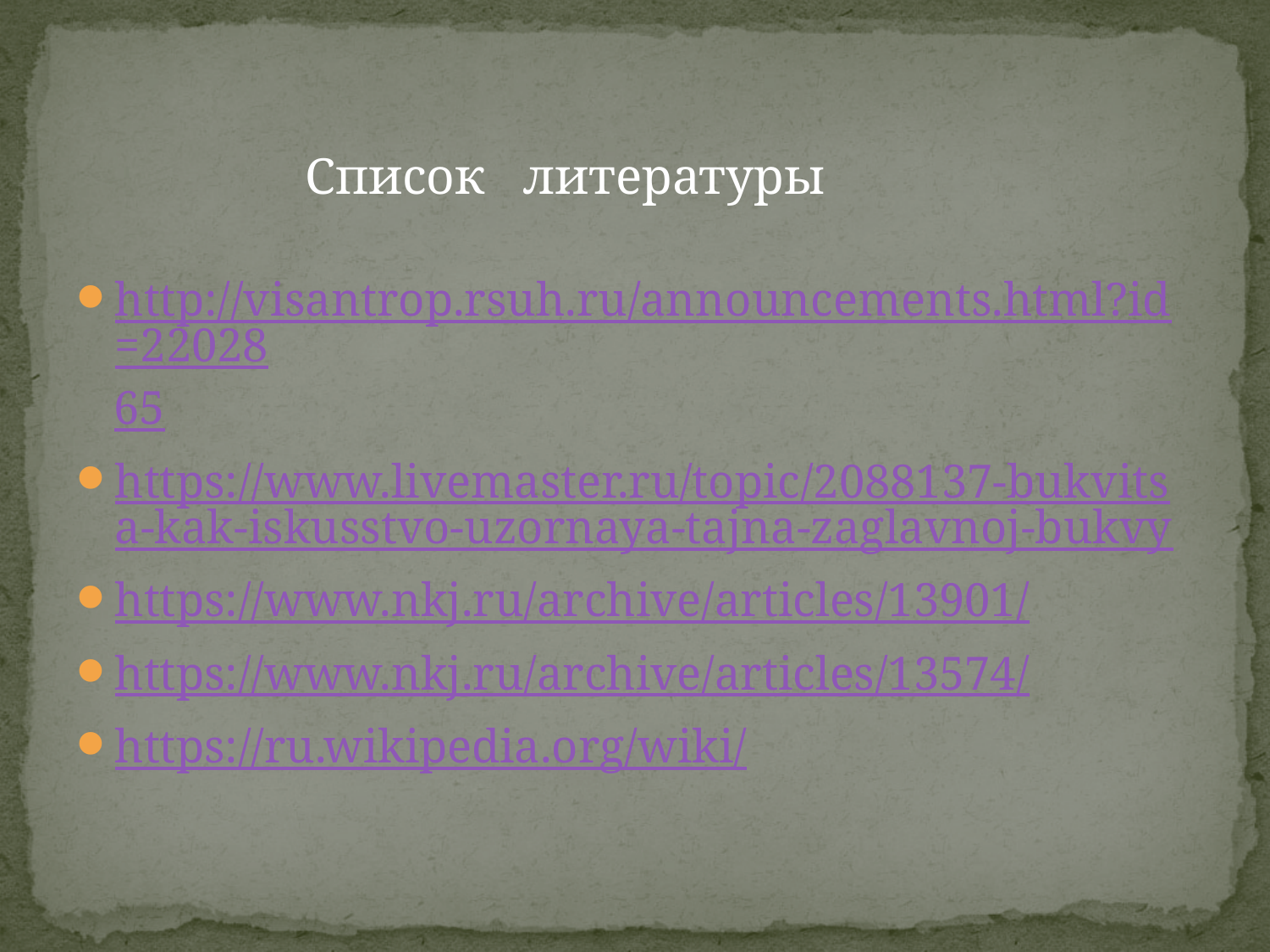

Список   литературы

http://visantrop.rsuh.ru/announcements.html?id=2202865
https://www.livemaster.ru/topic/2088137-bukvitsa-kak-iskusstvo-uzornaya-tajna-zaglavnoj-bukvy
https://www.nkj.ru/archive/articles/13901/
https://www.nkj.ru/archive/articles/13574/
https://ru.wikipedia.org/wiki/